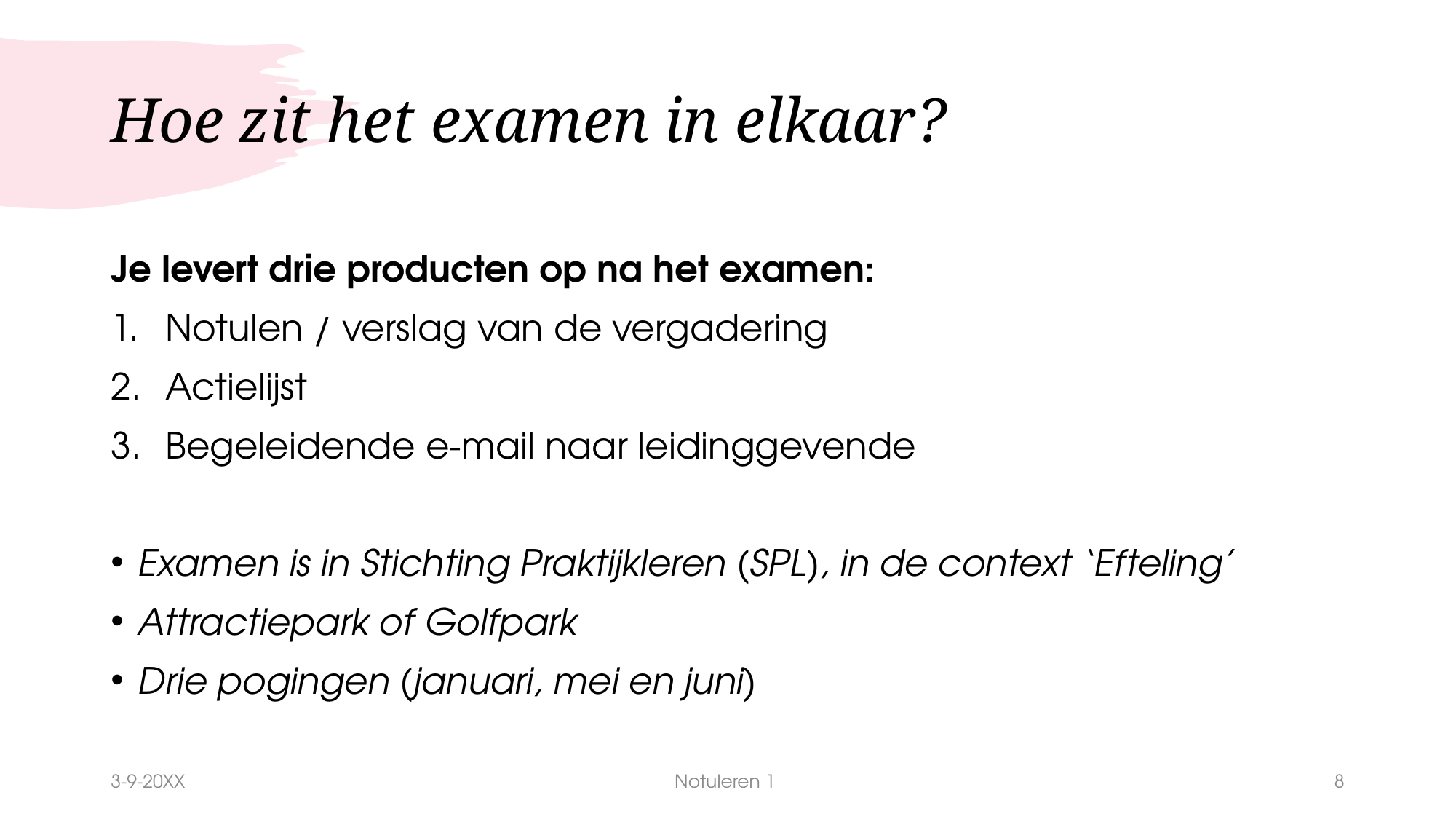

# Hoe zit het examen in elkaar?
Je levert drie producten op na het examen:
Notulen / verslag van de vergadering
Actielijst
Begeleidende e-mail naar leidinggevende

Examen is in Stichting Praktijkleren (SPL), in de context ‘Efteling’
Attractiepark of Golfpark
Drie pogingen (januari, mei en juni)
3-9-20XX
Notuleren 1
8